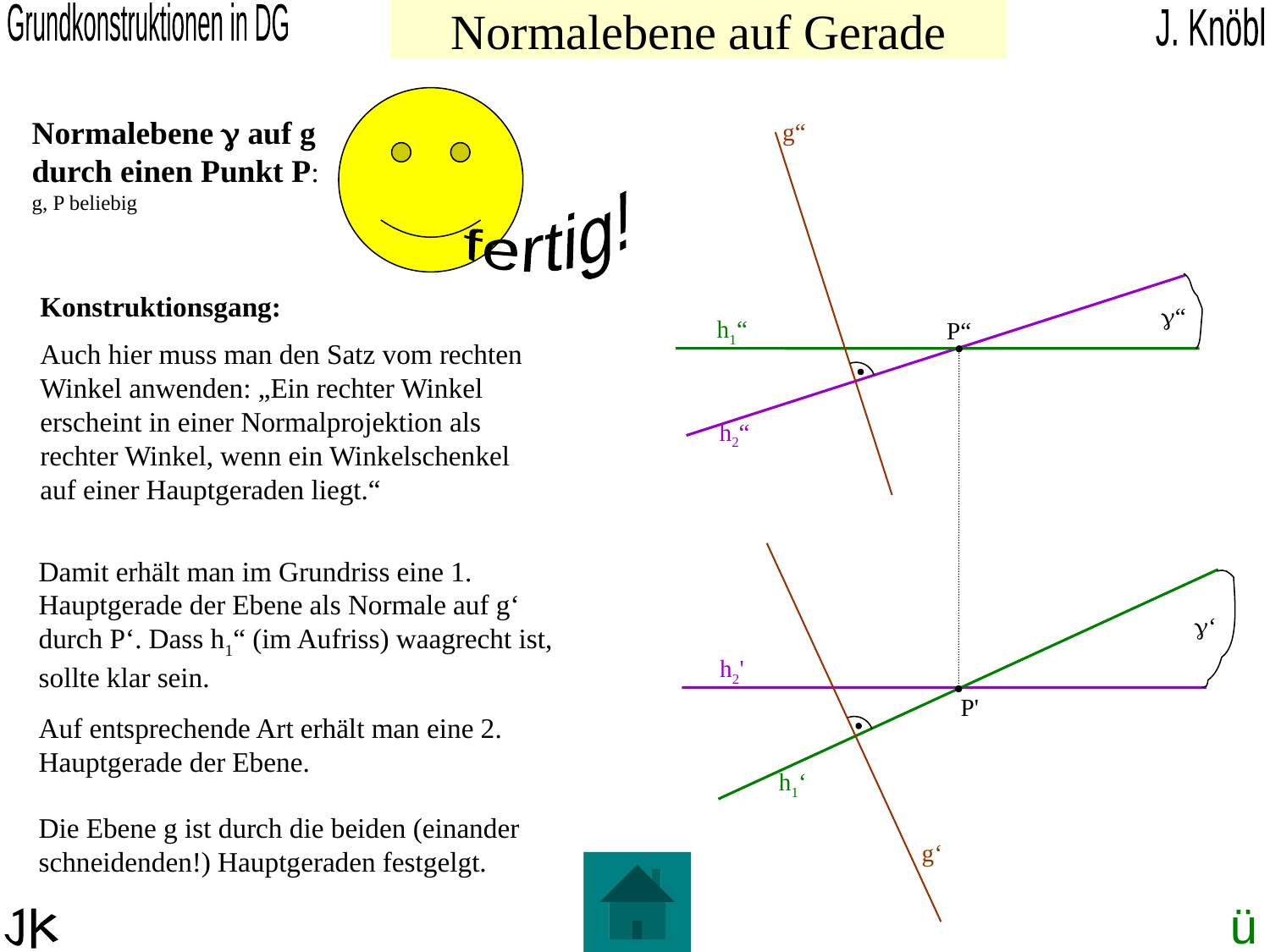

# Normalebene auf Gerade

fertig!
Normalebene γ auf g durch einen Punkt P:
g, P beliebig
g“

Konstruktionsgang:
Auch hier muss man den Satz vom rechten Winkel anwenden: „Ein rechter Winkel erscheint in einer Normalprojektion als rechter Winkel, wenn ein Winkelschenkel auf einer Hauptgeraden liegt.“
γ“
P“
h1“

h2“
Damit erhält man im Grundriss eine 1. Hauptgerade der Ebene als Normale auf g‘ durch P‘. Dass h1“ (im Aufriss) waagrecht ist, sollte klar sein.

γ‘

h2'

P'
Auf entsprechende Art erhält man eine 2. Hauptgerade der Ebene.

h1‘
Die Ebene g ist durch die beiden (einander schneidenden!) Hauptgeraden festgelgt.
g‘

ü